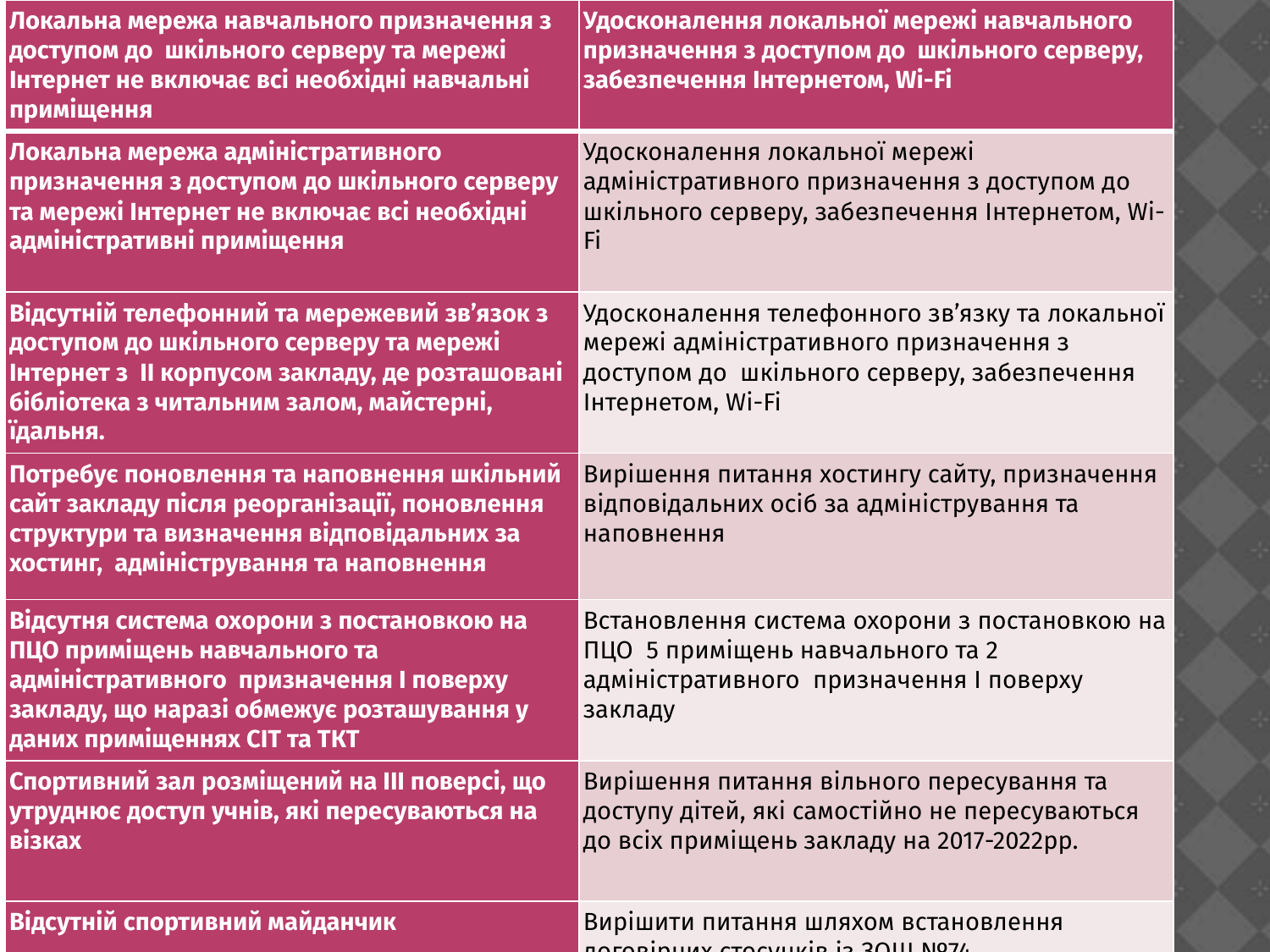

| Локальна мережа навчального призначення з доступом до шкільного серверу та мережі Інтернет не включає всі необхідні навчальні приміщення | Удосконалення локальної мережі навчального призначення з доступом до шкільного серверу, забезпечення Інтернетом, Wi-Fi |
| --- | --- |
| Локальна мережа адміністративного призначення з доступом до шкільного серверу та мережі Інтернет не включає всі необхідні адміністративні приміщення | Удосконалення локальної мережі адміністративного призначення з доступом до шкільного серверу, забезпечення Інтернетом, Wi-Fi |
| Відсутній телефонний та мережевий зв’язок з доступом до шкільного серверу та мережі Інтернет з ІІ корпусом закладу, де розташовані бібліотека з читальним залом, майстерні, їдальня. | Удосконалення телефонного зв’язку та локальної мережі адміністративного призначення з доступом до шкільного серверу, забезпечення Інтернетом, Wi-Fi |
| Потребує поновлення та наповнення шкільний сайт закладу після реорганізації, поновлення структури та визначення відповідальних за хостинг, адміністрування та наповнення | Вирішення питання хостингу сайту, призначення відповідальних осіб за адміністрування та наповнення |
| Відсутня система охорони з постановкою на ПЦО приміщень навчального та адміністративного призначення І поверху закладу, що наразі обмежує розташування у даних приміщеннях СІТ та ТКТ | Встановлення система охорони з постановкою на ПЦО 5 приміщень навчального та 2 адміністративного призначення І поверху закладу |
| Спортивний зал розміщений на ІІІ поверсі, що утруднює доступ учнів, які пересуваються на візках | Вирішення питання вільного пересування та доступу дітей, які самостійно не пересуваються до всіх приміщень закладу на 2017-2022рр. |
| Відсутній спортивний майданчик | Вирішити питання шляхом встановлення договірних стосунків із ЗОШ №74 |